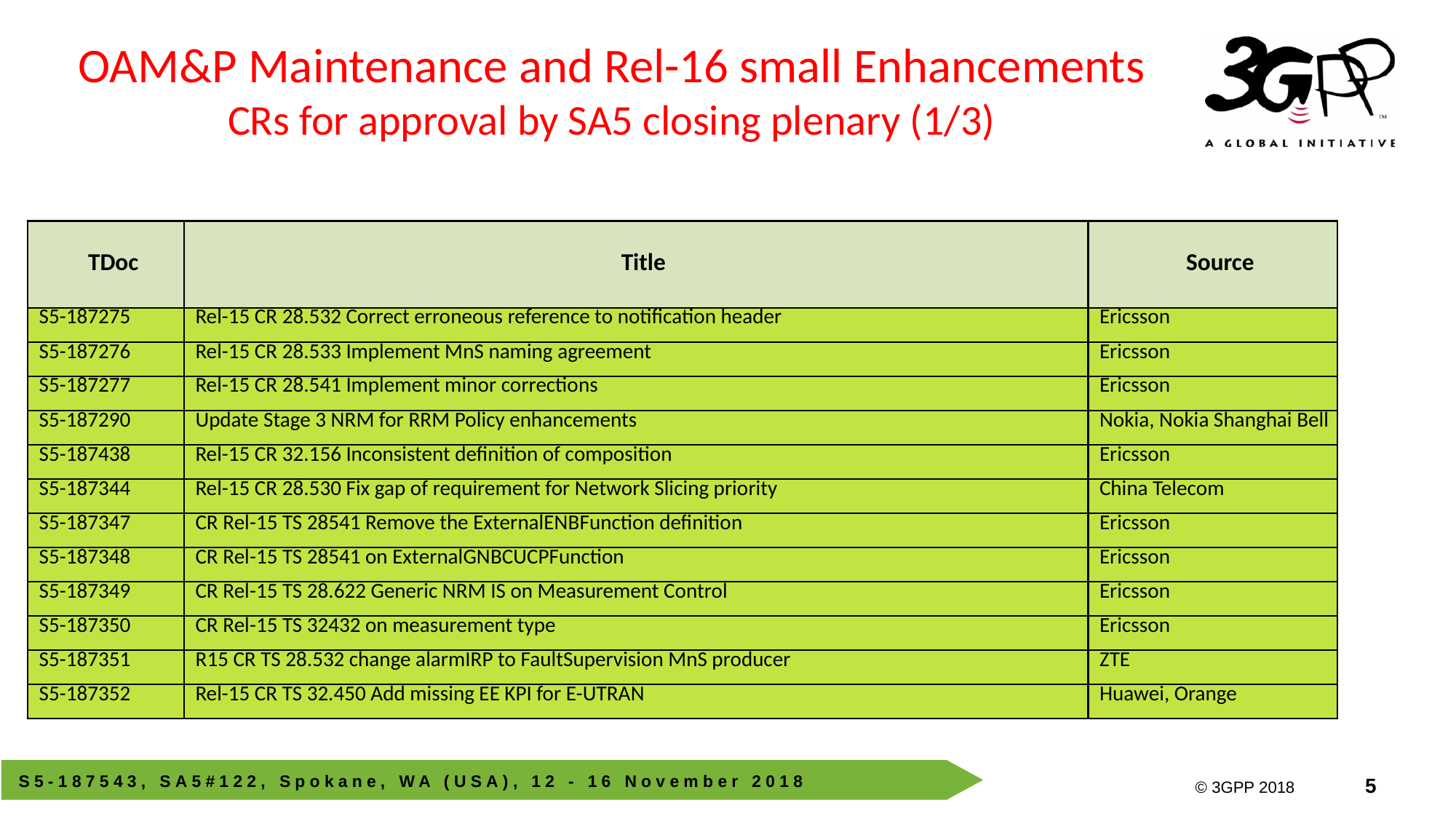

OAM&P Maintenance and Rel-16 small Enhancements
CRs for approval by SA5 closing plenary (1/3)
| TDoc | Title | Source |
| --- | --- | --- |
| S5-187275 | Rel-15 CR 28.532 Correct erroneous reference to notification header | Ericsson |
| S5-187276 | Rel-15 CR 28.533 Implement MnS naming agreement | Ericsson |
| S5-187277 | Rel-15 CR 28.541 Implement minor corrections | Ericsson |
| S5-187290 | Update Stage 3 NRM for RRM Policy enhancements | Nokia, Nokia Shanghai Bell |
| S5-187438 | Rel-15 CR 32.156 Inconsistent definition of composition | Ericsson |
| S5-187344 | Rel-15 CR 28.530 Fix gap of requirement for Network Slicing priority | China Telecom |
| S5-187347 | CR Rel-15 TS 28541 Remove the ExternalENBFunction definition | Ericsson |
| S5-187348 | CR Rel-15 TS 28541 on ExternalGNBCUCPFunction | Ericsson |
| S5-187349 | CR Rel-15 TS 28.622 Generic NRM IS on Measurement Control | Ericsson |
| S5-187350 | CR Rel-15 TS 32432 on measurement type | Ericsson |
| S5-187351 | R15 CR TS 28.532 change alarmIRP to FaultSupervision MnS producer | ZTE |
| S5-187352 | Rel-15 CR TS 32.450 Add missing EE KPI for E-UTRAN | Huawei, Orange |